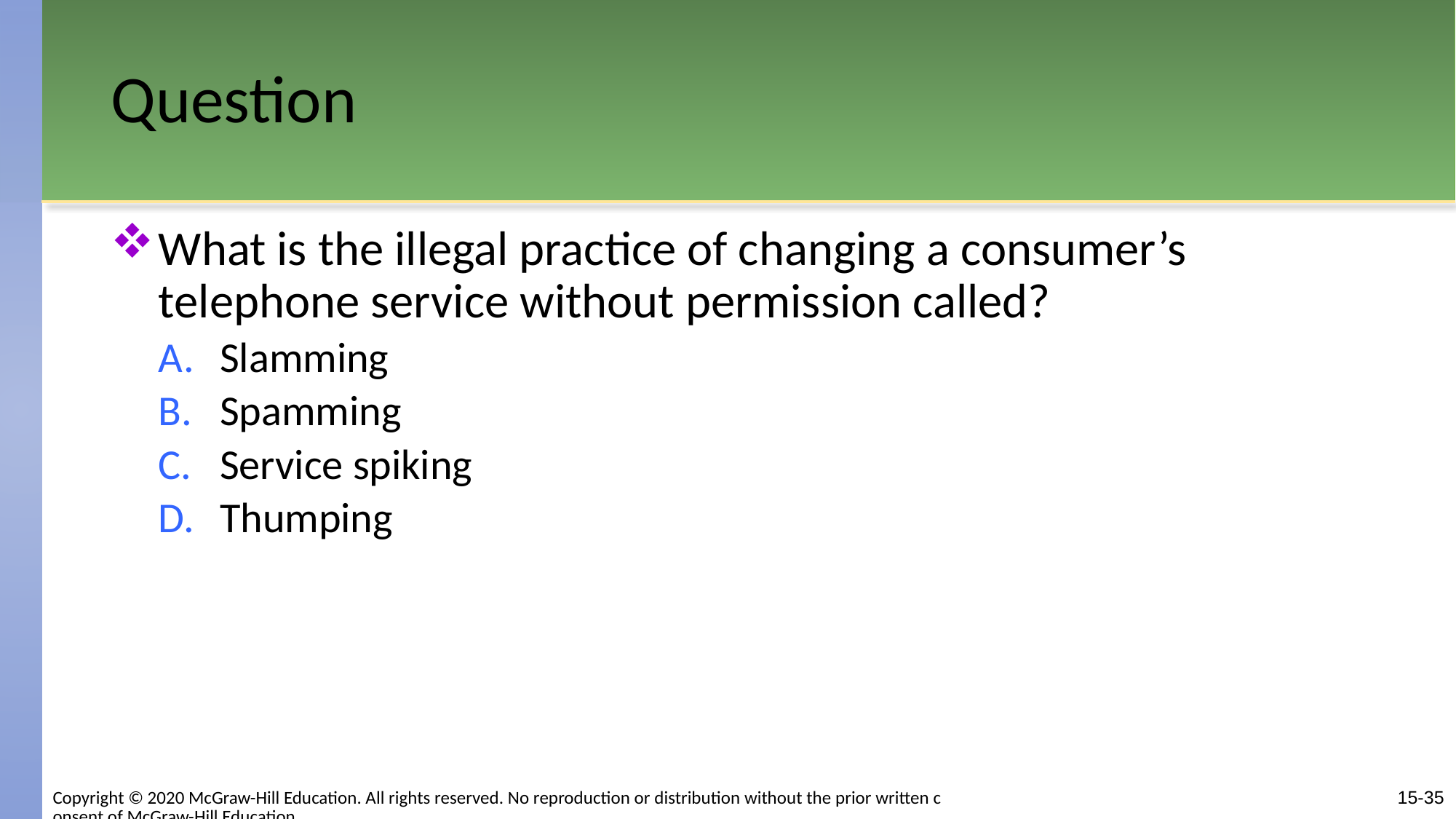

# Question
What is the illegal practice of changing a consumer’s telephone service without permission called?
Slamming
Spamming
Service spiking
Thumping
15-35
Copyright © 2020 McGraw-Hill Education. All rights reserved. No reproduction or distribution without the prior written consent of McGraw-Hill Education.